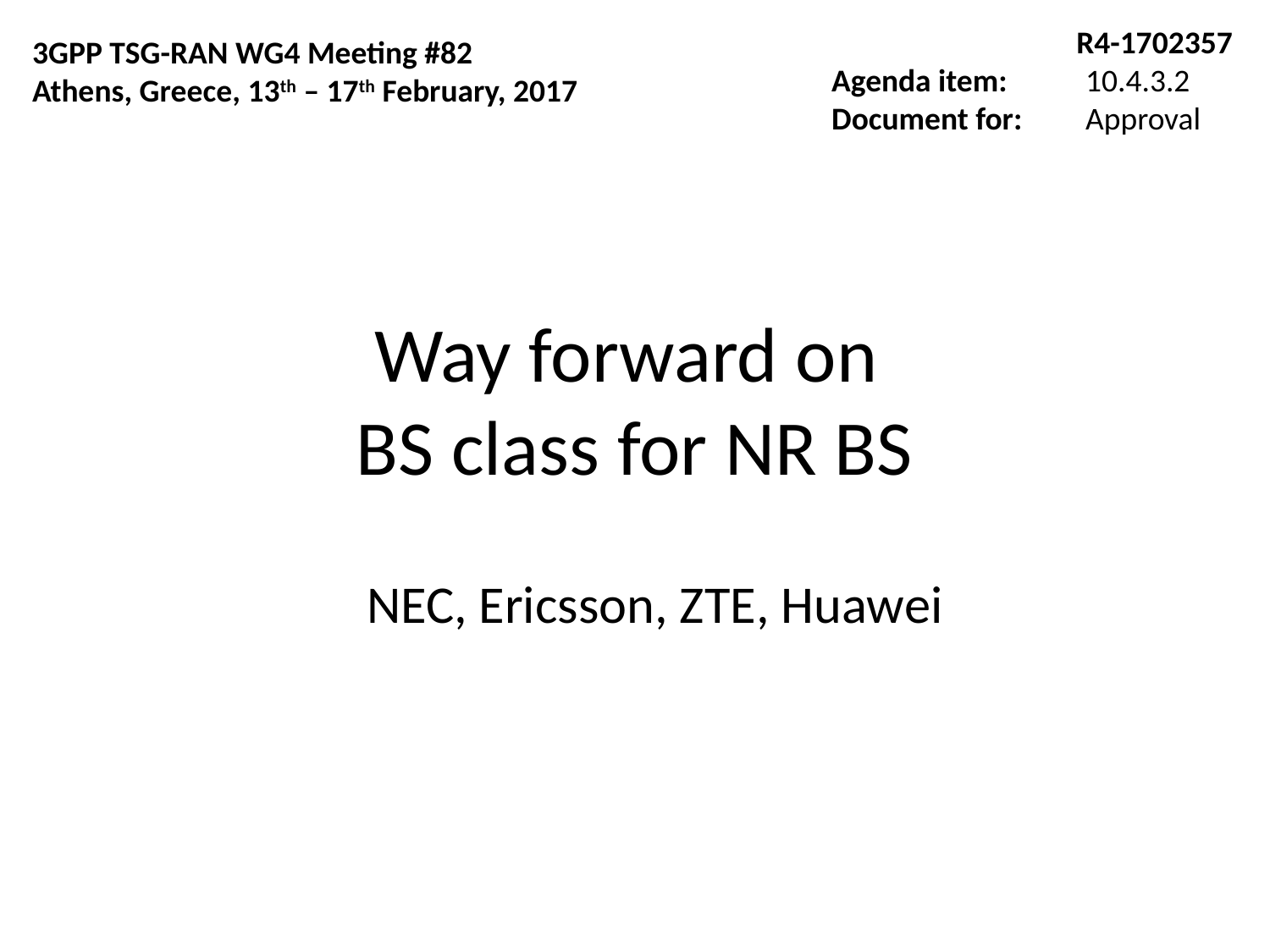

R4-1702357
Agenda item:	10.4.3.2
Document for:	Approval
3GPP TSG-RAN WG4 Meeting #82
Athens, Greece, 13th – 17th February, 2017
# Way forward on BS class for NR BS
NEC, Ericsson, ZTE, Huawei